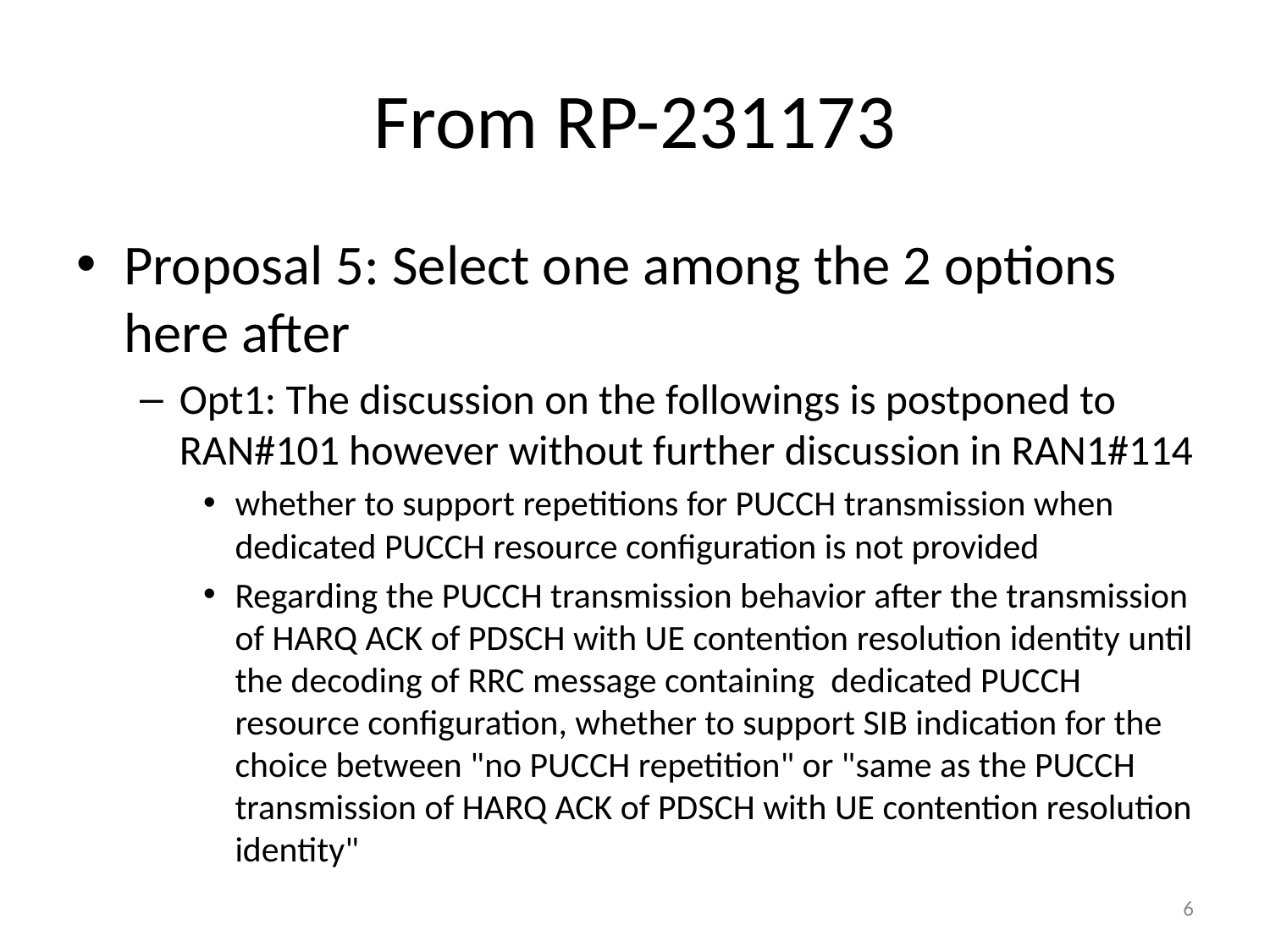

# From RP-231173
Proposal 5: Select one among the 2 options here after
Opt1: The discussion on the followings is postponed to RAN#101 however without further discussion in RAN1#114
whether to support repetitions for PUCCH transmission when dedicated PUCCH resource configuration is not provided
Regarding the PUCCH transmission behavior after the transmission of HARQ ACK of PDSCH with UE contention resolution identity until the decoding of RRC message containing  dedicated PUCCH resource configuration, whether to support SIB indication for the choice between "no PUCCH repetition" or "same as the PUCCH transmission of HARQ ACK of PDSCH with UE contention resolution identity"
6